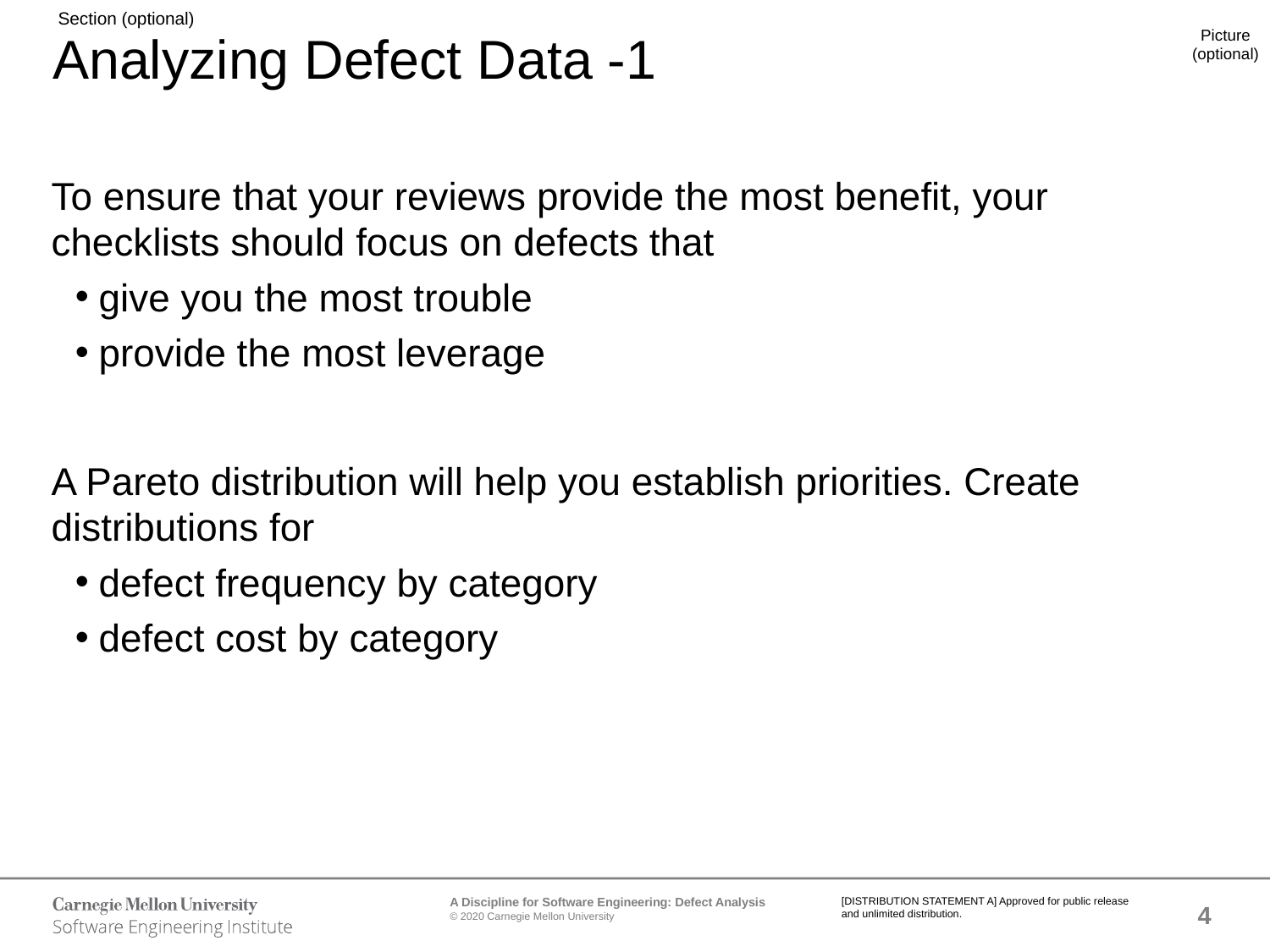

# Analyzing Defect Data -1
To ensure that your reviews provide the most benefit, your checklists should focus on defects that
give you the most trouble
provide the most leverage

A Pareto distribution will help you establish priorities. Create distributions for
defect frequency by category
defect cost by category